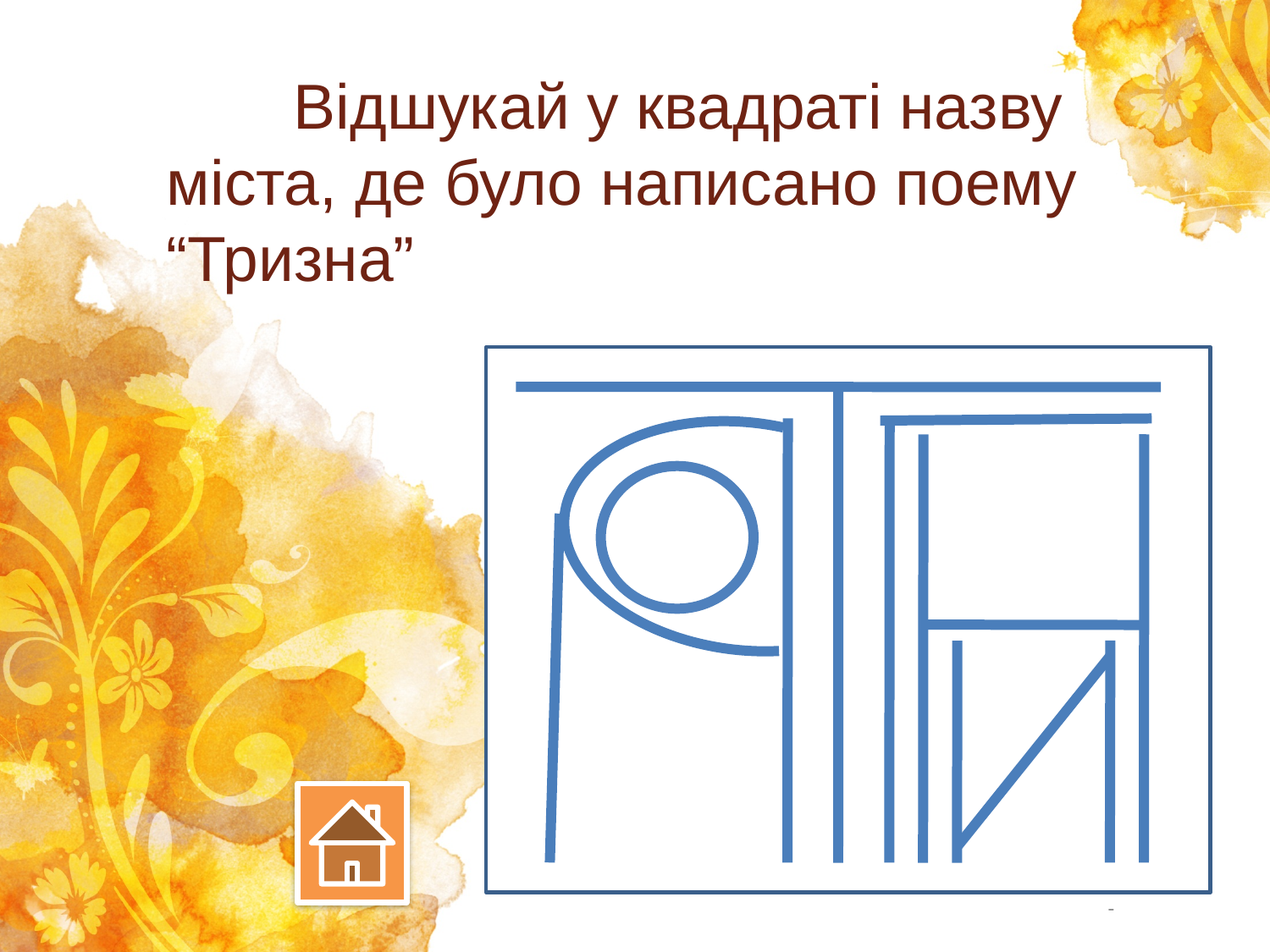

Відшукай у квадраті назву міста, де було написано поему “Тризна”